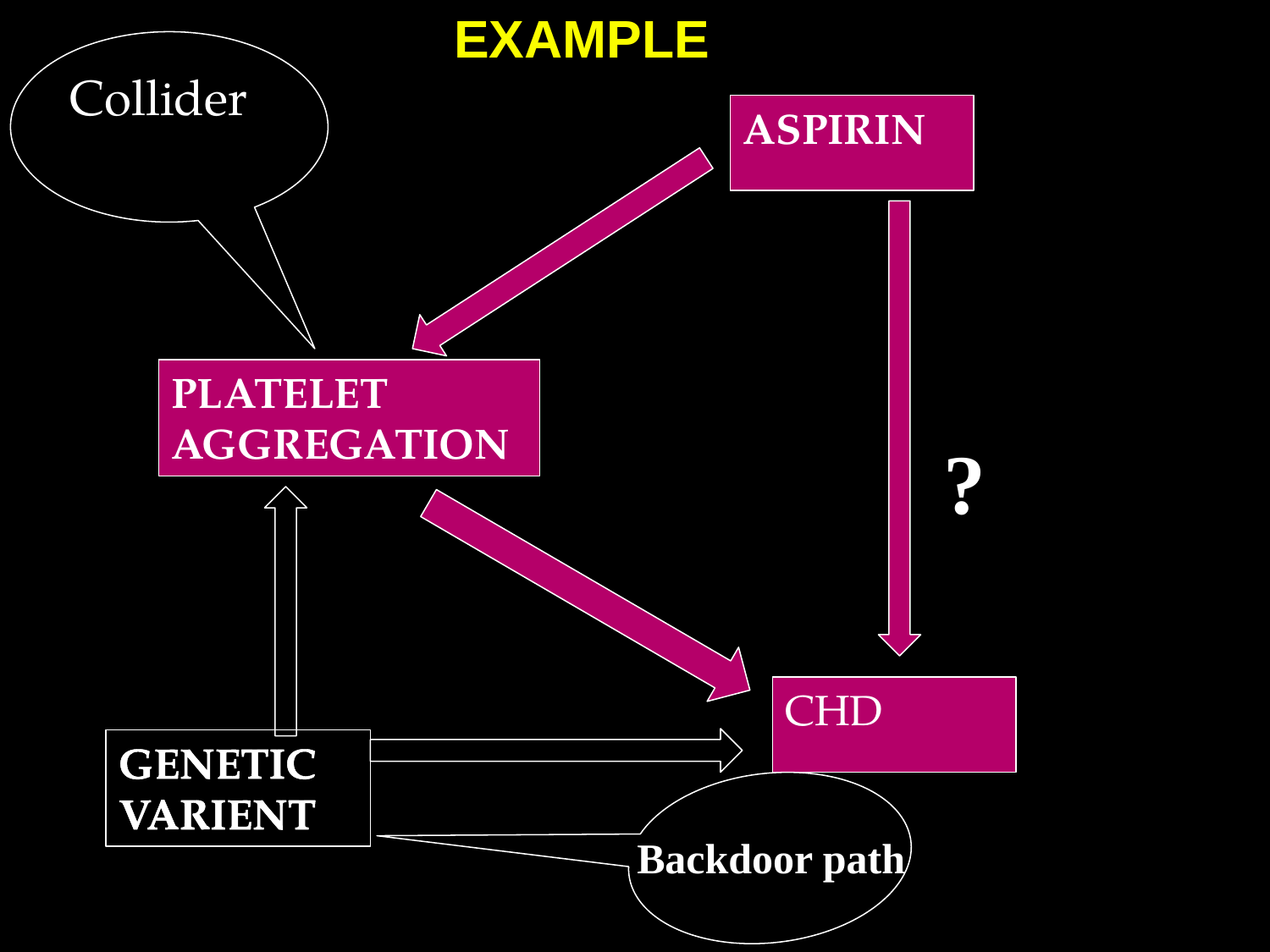

# EXAMPLE
Collider

ASPIRIN

PLATELET AGGREGATION

?

CHD

GENETIC VARIENT
Backdoor path